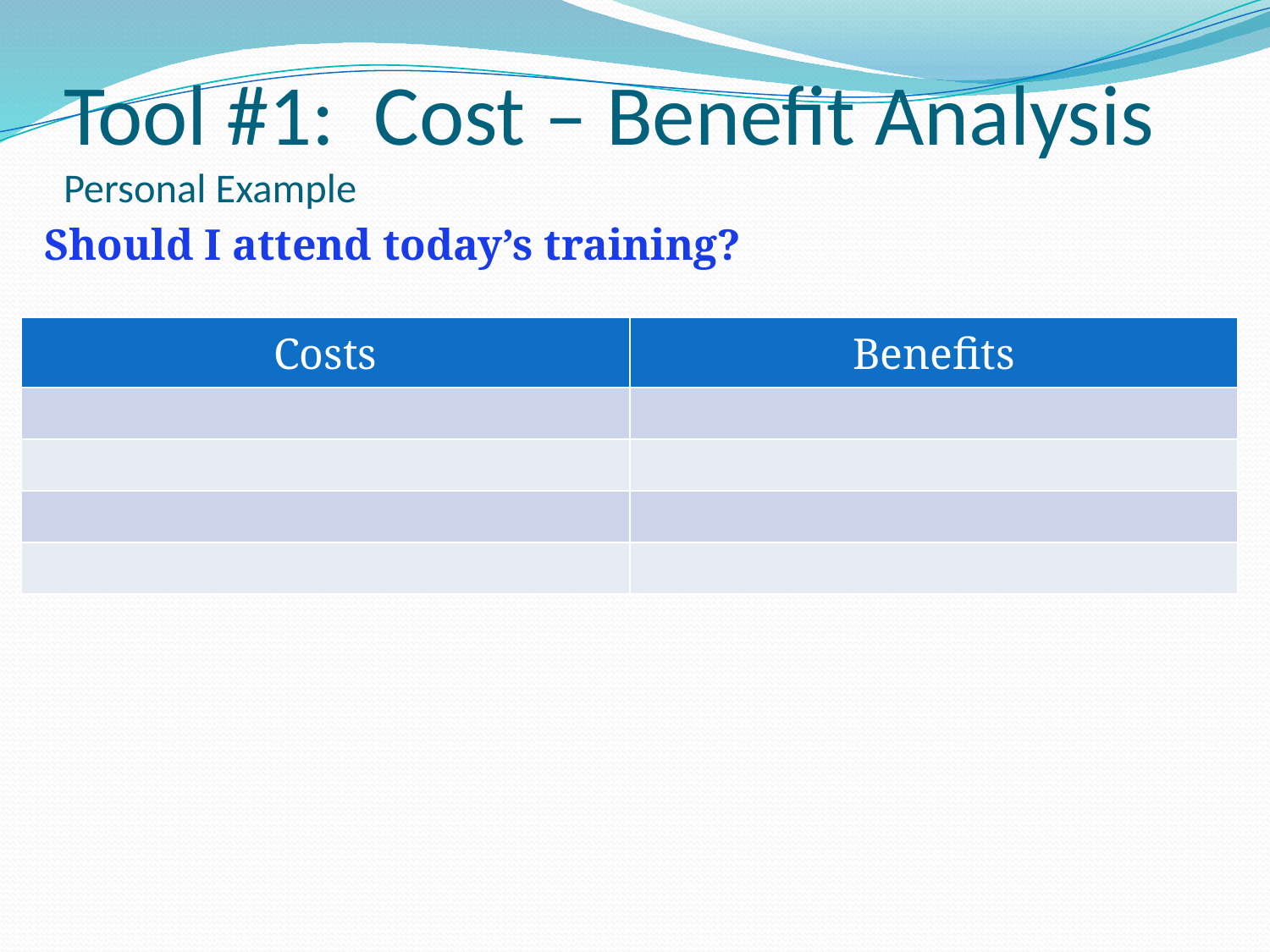

# Tool #1:  Cost – Benefit Analysis Personal Example
Should I attend today’s training?
| Costs | Benefits |
| --- | --- |
|  |  |
|  |  |
|  |  |
|  |  |